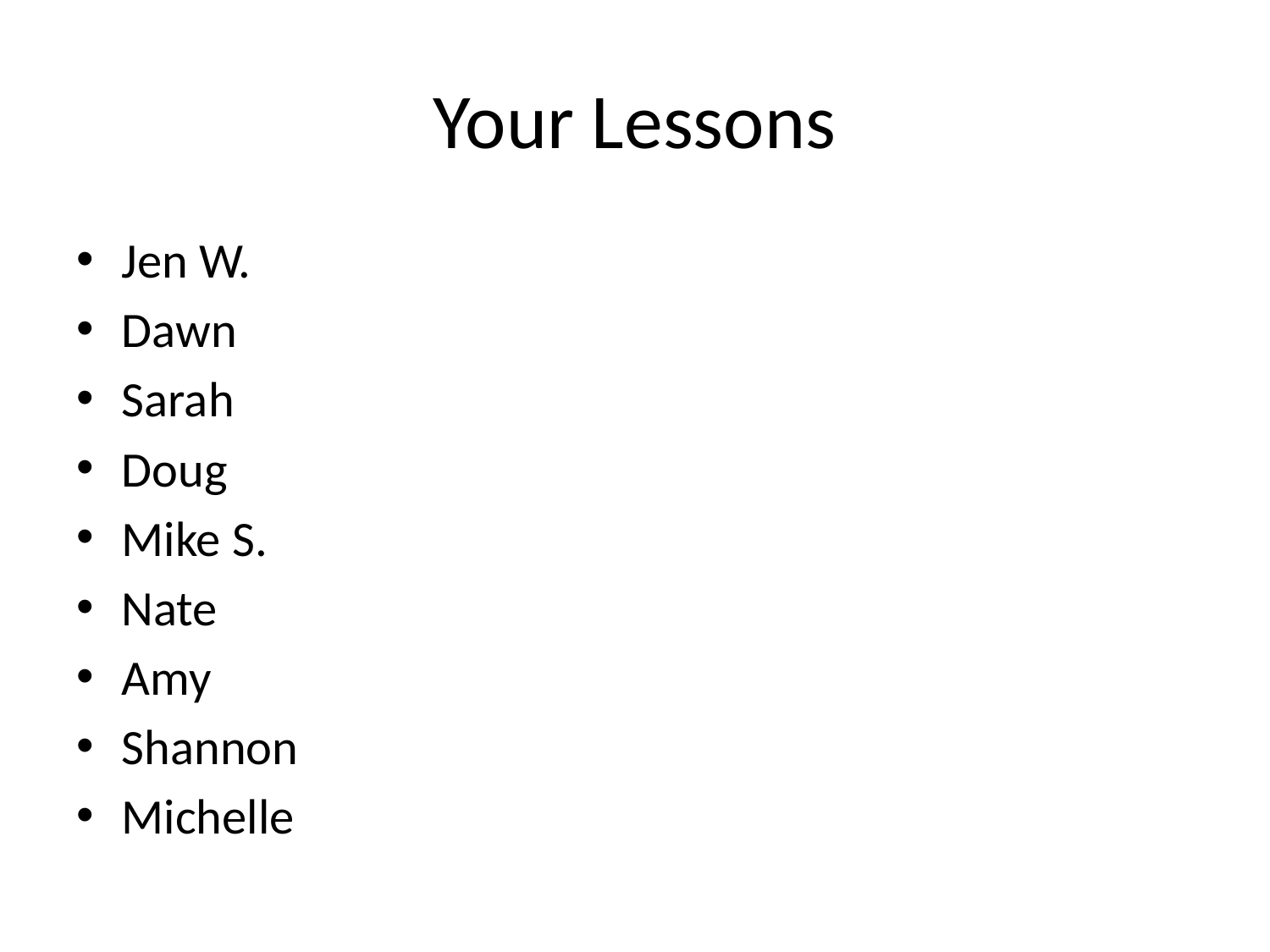

# Your Lessons
Jen W.
Dawn
Sarah
Doug
Mike S.
Nate
Amy
Shannon
Michelle